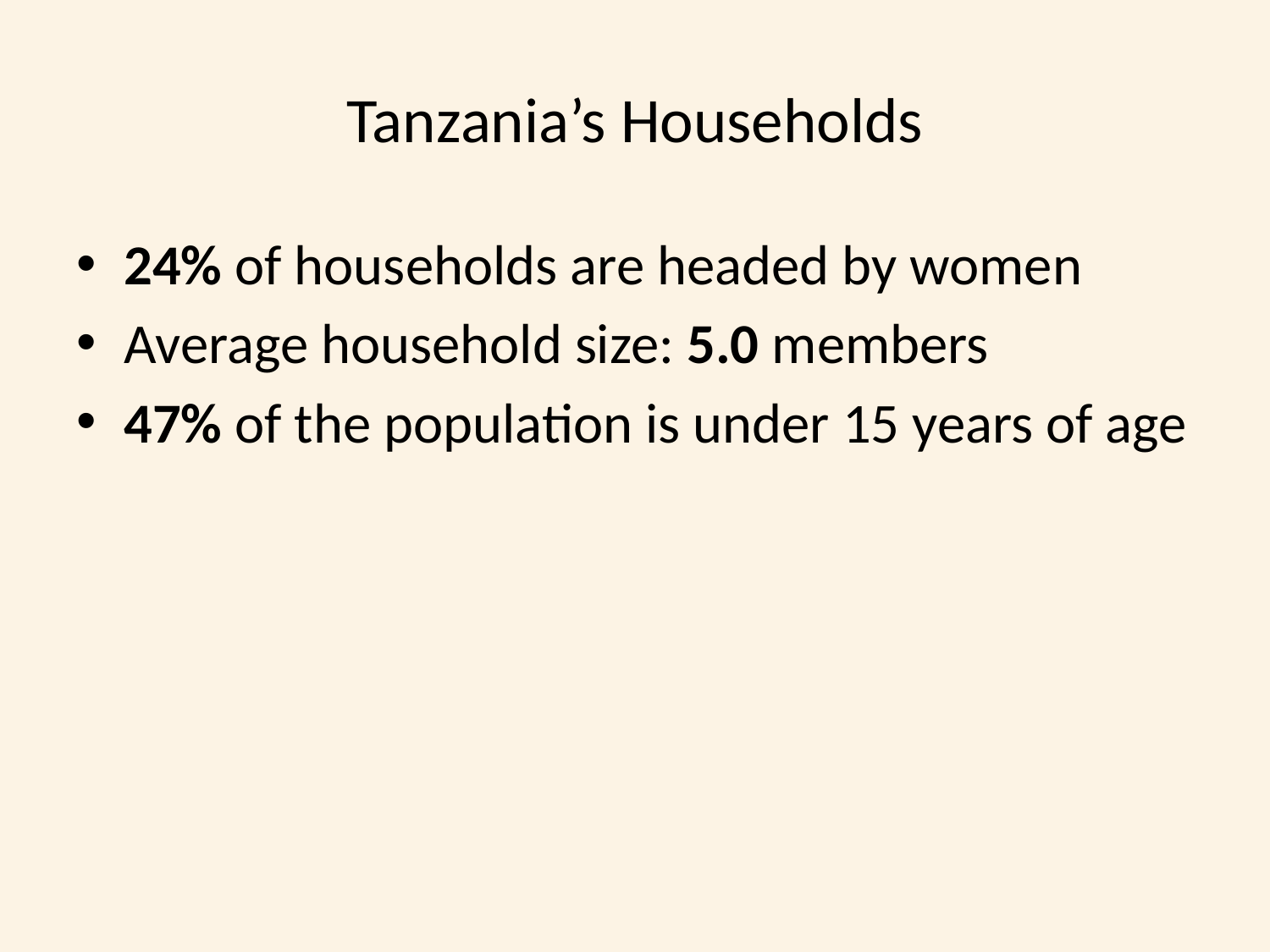

# Tanzania’s Households
24% of households are headed by women
Average household size: 5.0 members
47% of the population is under 15 years of age